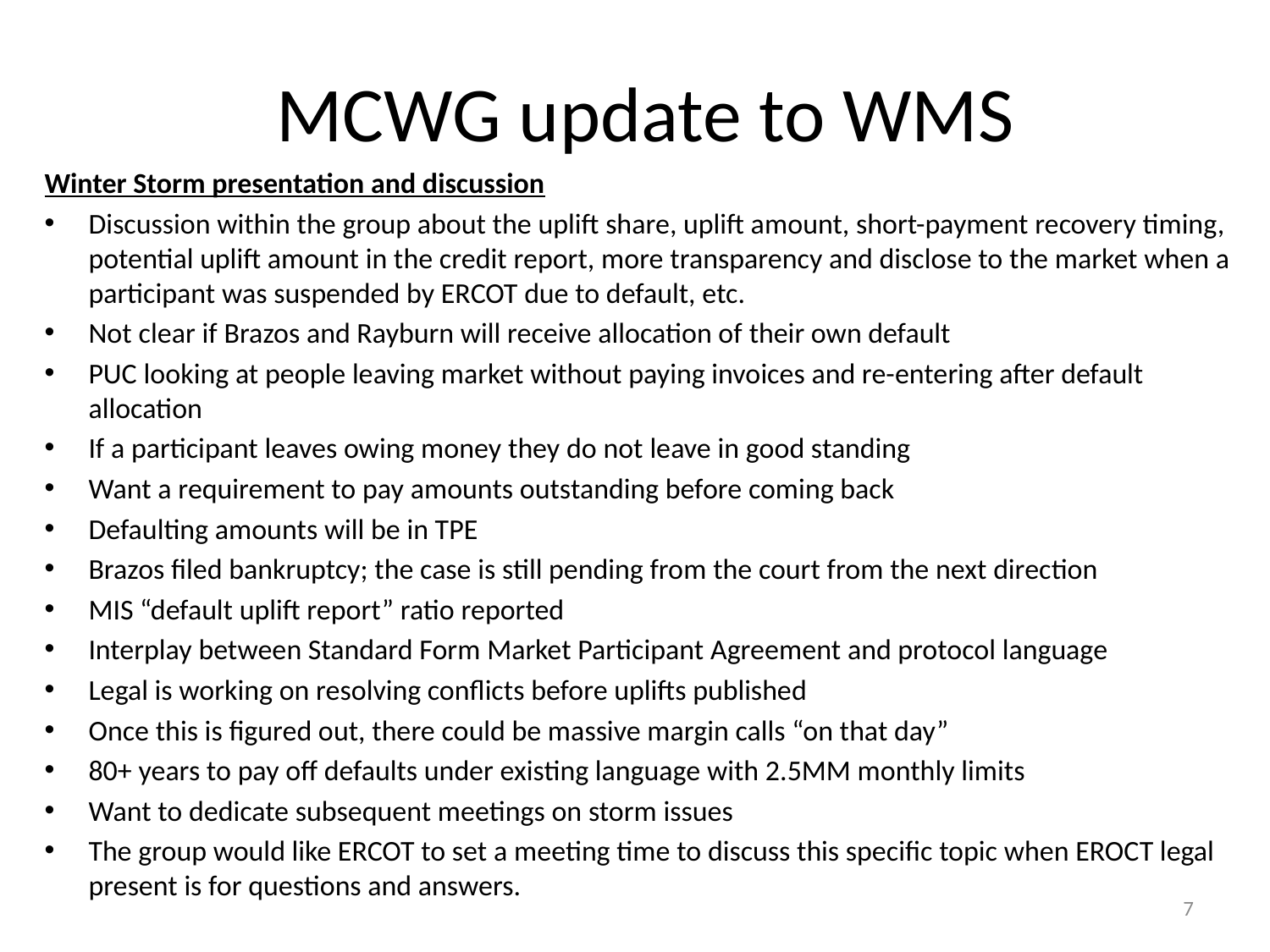

# MCWG update to WMS
Winter Storm presentation and discussion
Discussion within the group about the uplift share, uplift amount, short-payment recovery timing, potential uplift amount in the credit report, more transparency and disclose to the market when a participant was suspended by ERCOT due to default, etc.
Not clear if Brazos and Rayburn will receive allocation of their own default
PUC looking at people leaving market without paying invoices and re-entering after default allocation
If a participant leaves owing money they do not leave in good standing
Want a requirement to pay amounts outstanding before coming back
Defaulting amounts will be in TPE
Brazos filed bankruptcy; the case is still pending from the court from the next direction
MIS “default uplift report” ratio reported
Interplay between Standard Form Market Participant Agreement and protocol language
Legal is working on resolving conflicts before uplifts published
Once this is figured out, there could be massive margin calls “on that day”
80+ years to pay off defaults under existing language with 2.5MM monthly limits
Want to dedicate subsequent meetings on storm issues
The group would like ERCOT to set a meeting time to discuss this specific topic when EROCT legal present is for questions and answers.

7